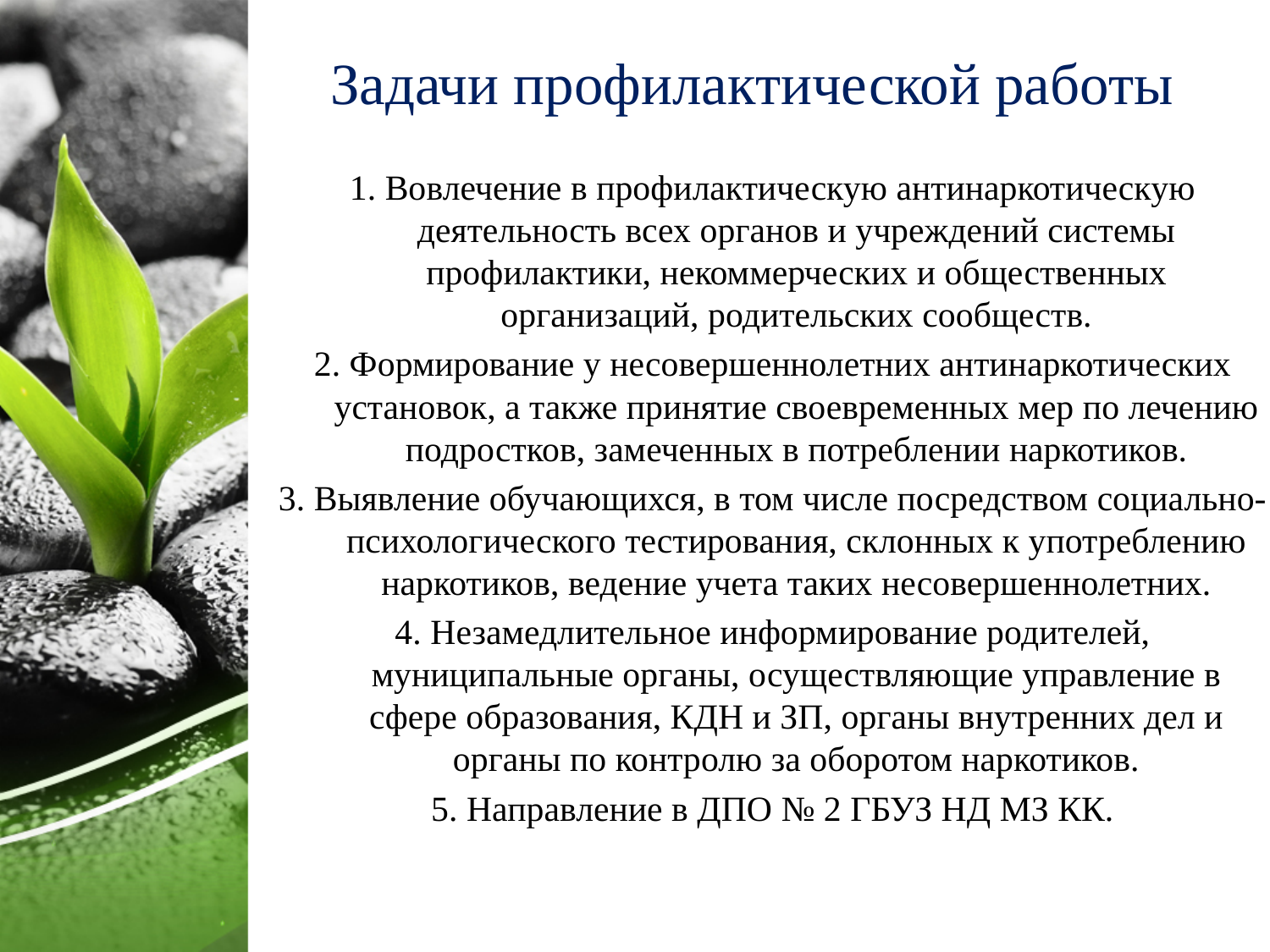

# Задачи профилактической работы
1. Вовлечение в профилактическую антинаркотическую деятельность всех органов и учреждений системы профилактики, некоммерческих и общественных организаций, родительских сообществ.
2. Формирование у несовершеннолетних антинаркотических установок, а также принятие своевременных мер по лечению подростков, замеченных в потреблении наркотиков.
3. Выявление обучающихся, в том числе посредством социально-психологического тестирования, склонных к употреблению наркотиков, ведение учета таких несовершеннолетних.
4. Незамедлительное информирование родителей, муниципальные органы, осуществляющие управление в сфере образования, КДН и ЗП, органы внутренних дел и органы по контролю за оборотом наркотиков.
5. Направление в ДПО № 2 ГБУЗ НД МЗ КК.